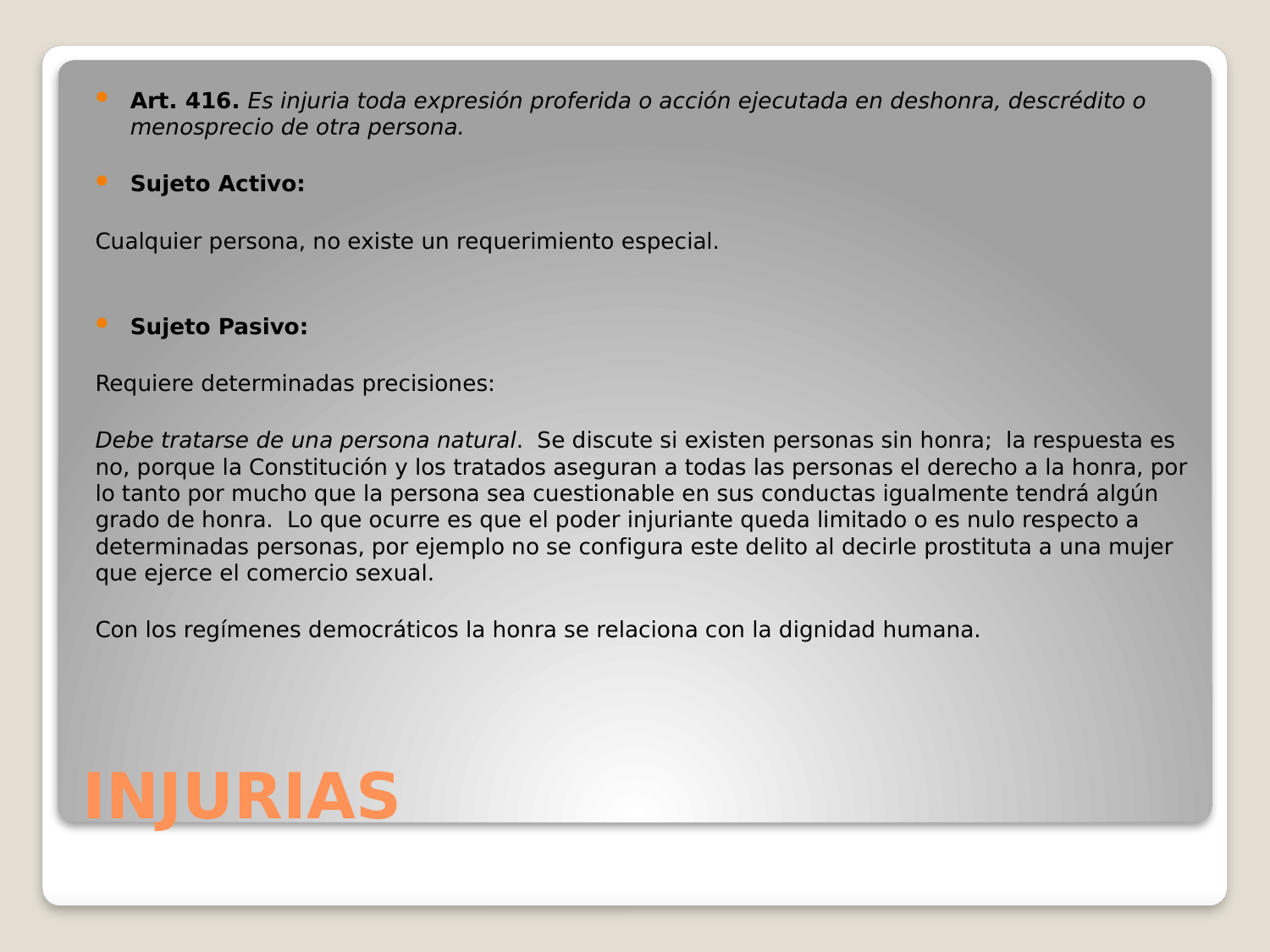

Art. 416. Es injuria toda expresión proferida o acción ejecutada en deshonra, descrédito o menosprecio de otra persona.

Sujeto Activo:

Cualquier persona, no existe un requerimiento especial.

Sujeto Pasivo:

Requiere determinadas precisiones:

Debe tratarse de una persona natural.  Se discute si existen personas sin honra;  la respuesta es no, porque la Constitución y los tratados aseguran a todas las personas el derecho a la honra, por lo tanto por mucho que la persona sea cuestionable en sus conductas igualmente tendrá algún grado de honra.  Lo que ocurre es que el poder injuriante queda limitado o es nulo respecto a determinadas personas, por ejemplo no se configura este delito al decirle prostituta a una mujer que ejerce el comercio sexual.

Con los regímenes democráticos la honra se relaciona con la dignidad humana.

# INJURIAS